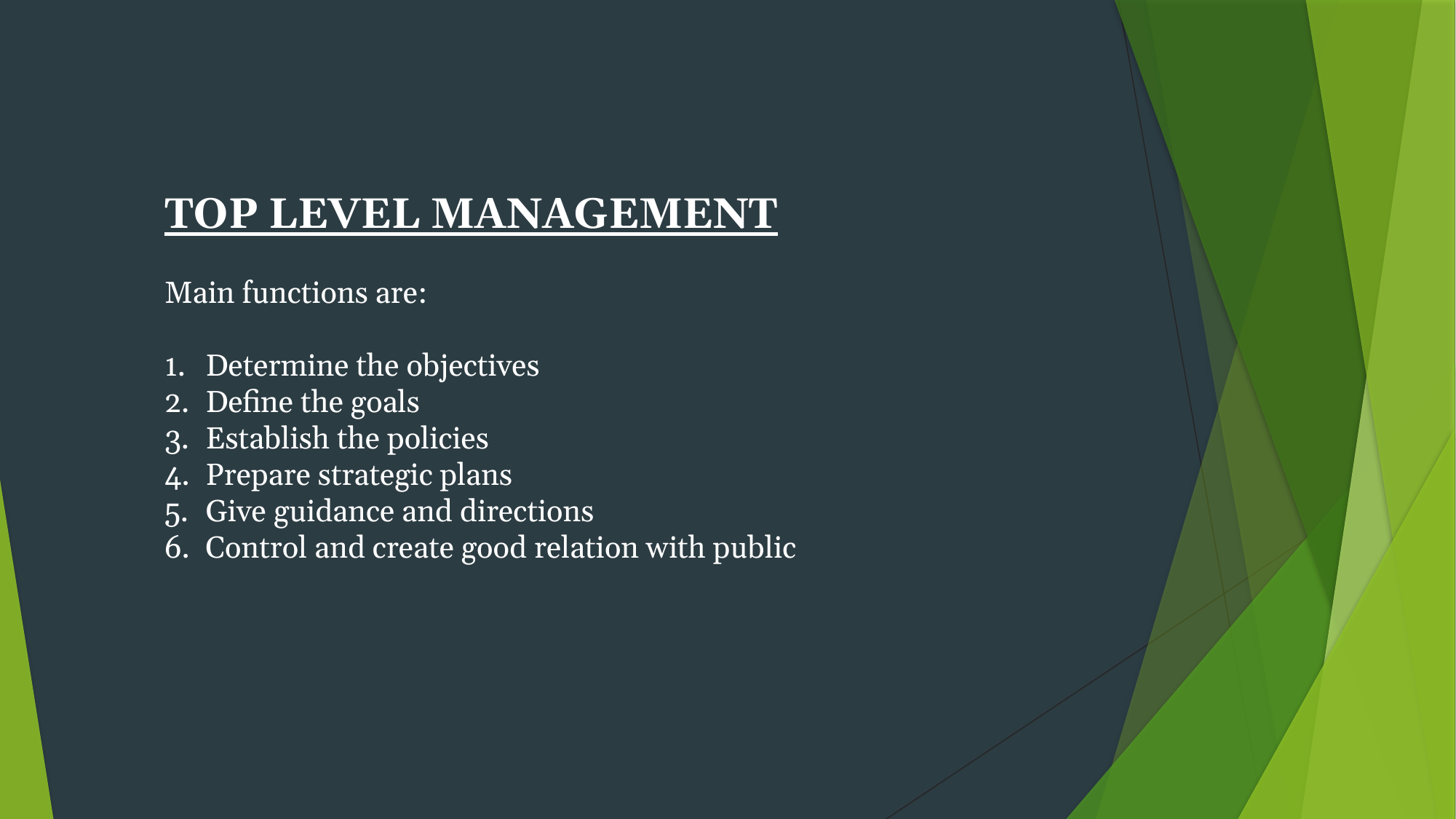

TOP LEVEL MANAGEMENT

Main functions are:

Determine the objectives
Define the goals
Establish the policies
Prepare strategic plans
Give guidance and directions
Control and create good relation with public